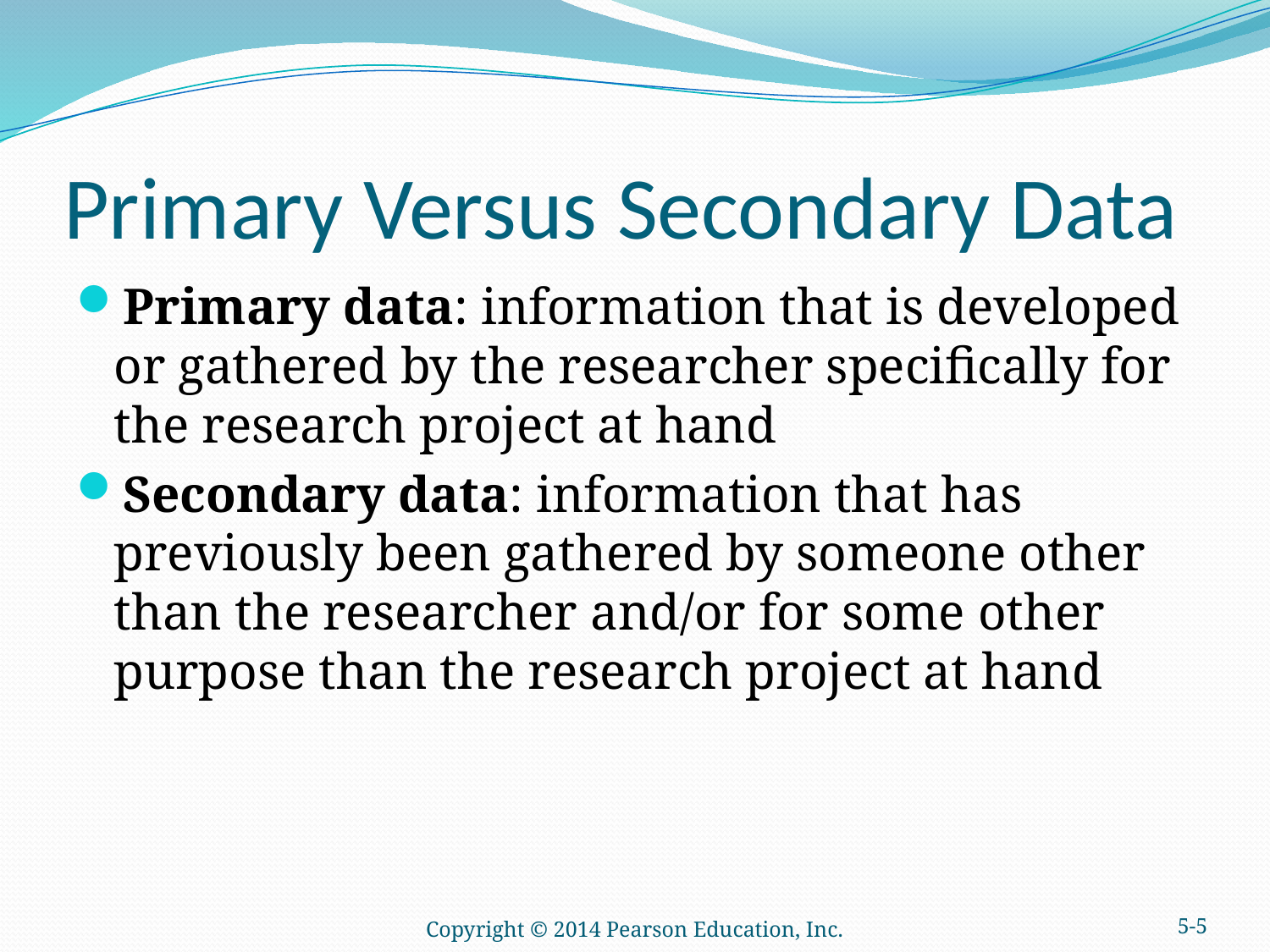

# Primary Versus Secondary Data
Primary data: information that is developed or gathered by the researcher specifically for the research project at hand
Secondary data: information that has previously been gathered by someone other than the researcher and/or for some other purpose than the research project at hand